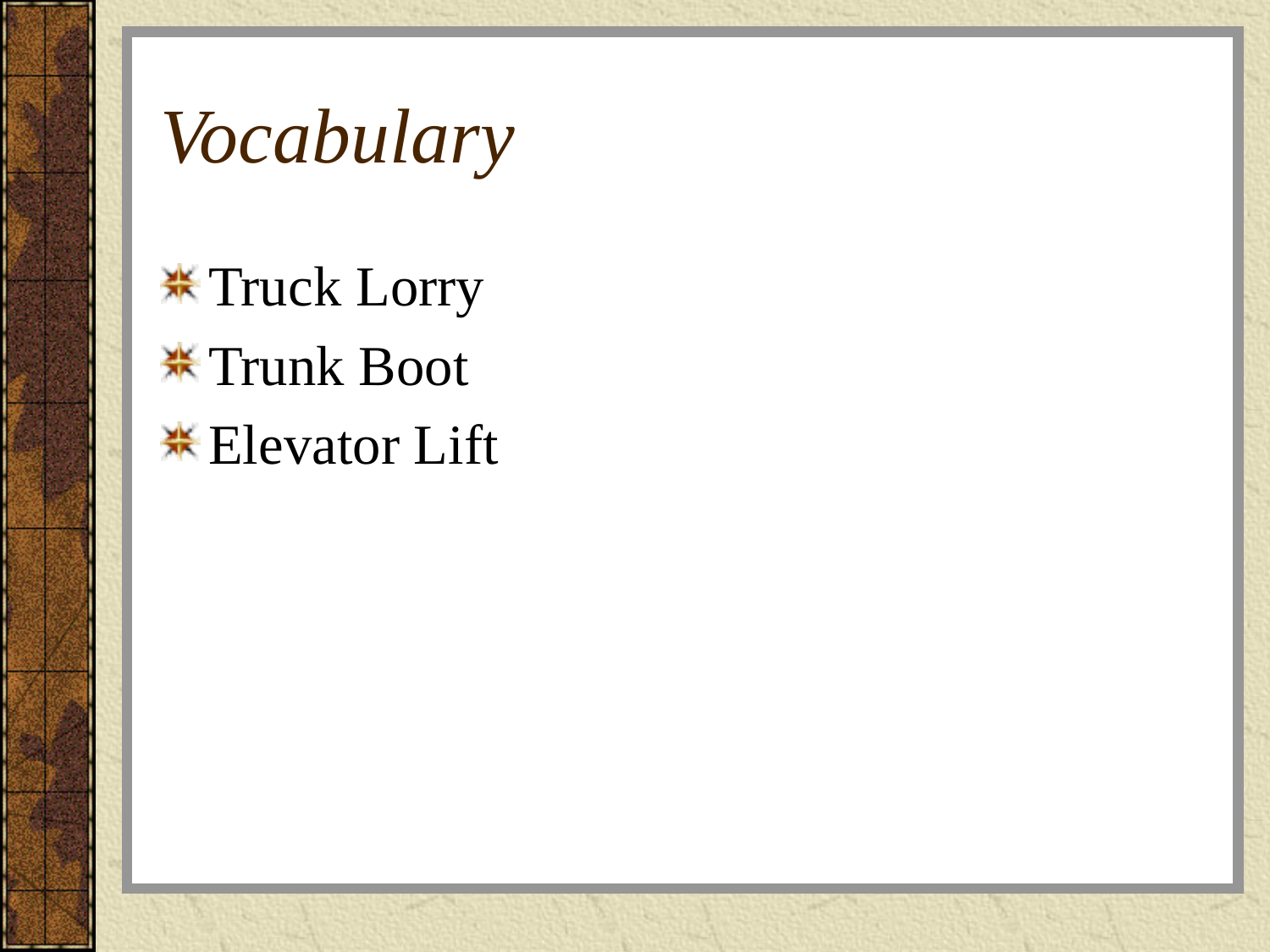

# Vocabulary
Truck Lorry
Trunk Boot
Elevator Lift